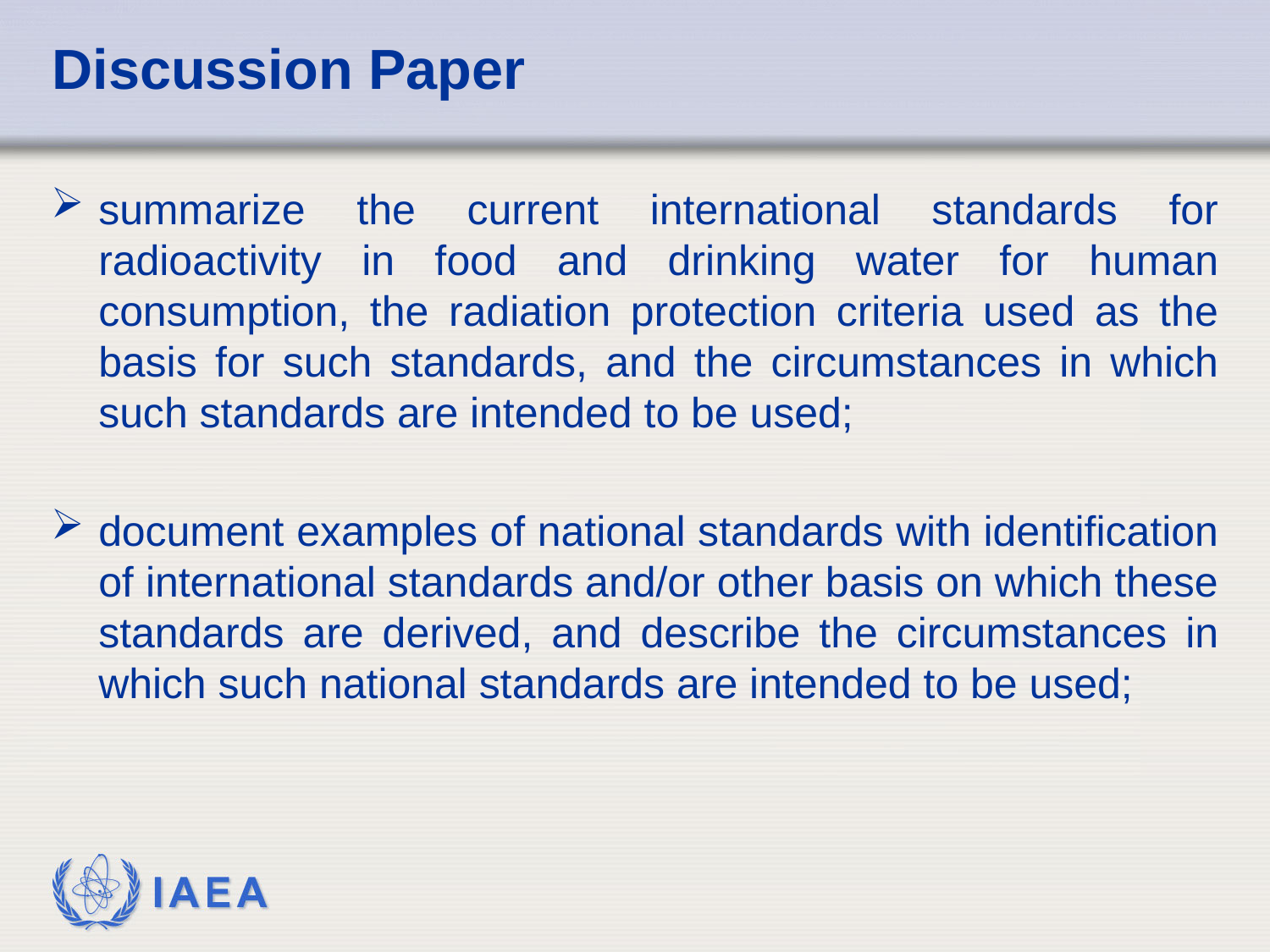

# Discussion Paper
summarize the current international standards for radioactivity in food and drinking water for human consumption, the radiation protection criteria used as the basis for such standards, and the circumstances in which such standards are intended to be used;

document examples of national standards with identification of international standards and/or other basis on which these standards are derived, and describe the circumstances in which such national standards are intended to be used;